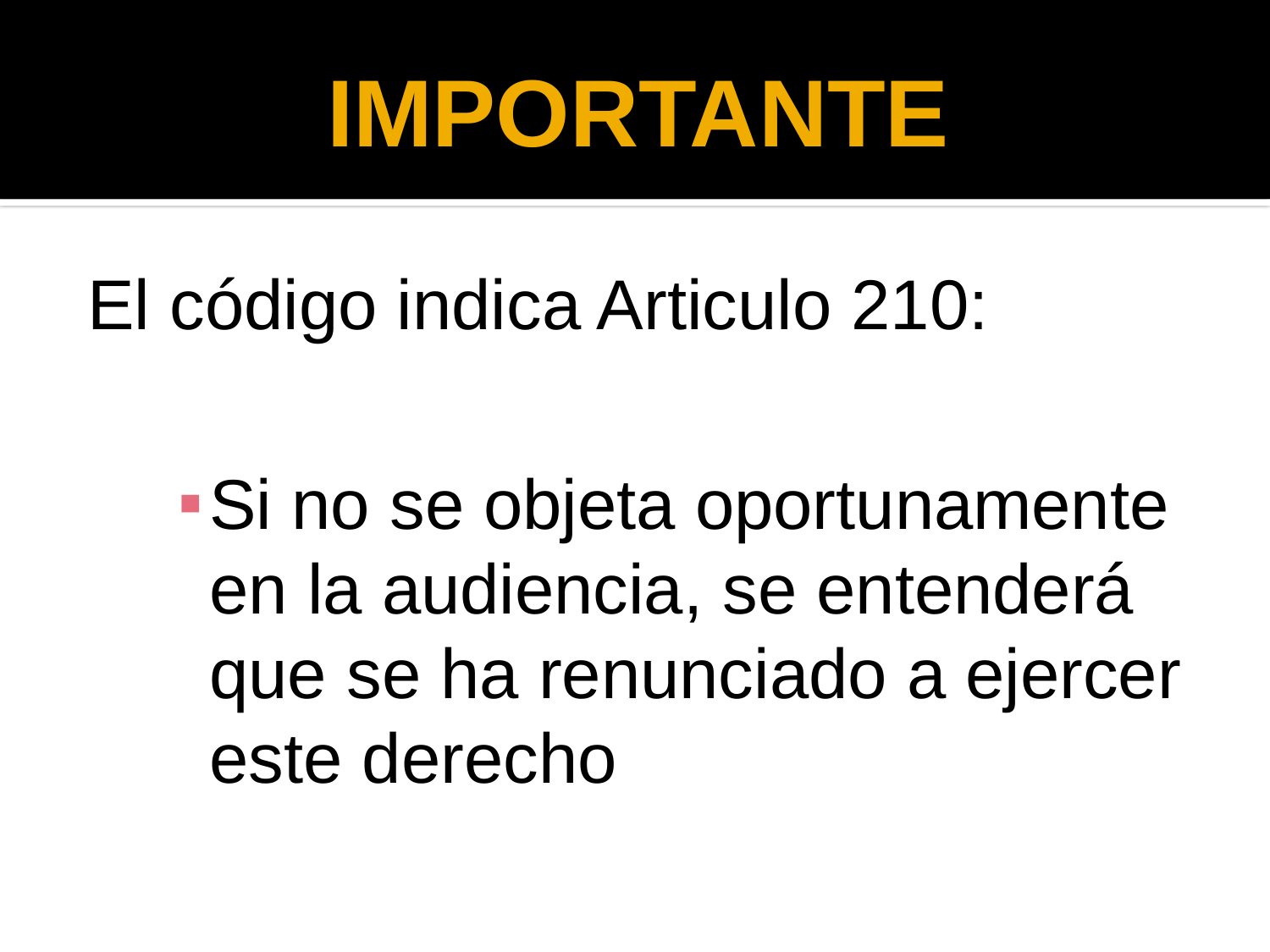

# IMPORTANTE
El código indica Articulo 210:

Si no se objeta oportunamente en la audiencia, se entenderá que se ha renunciado a ejercer este derecho